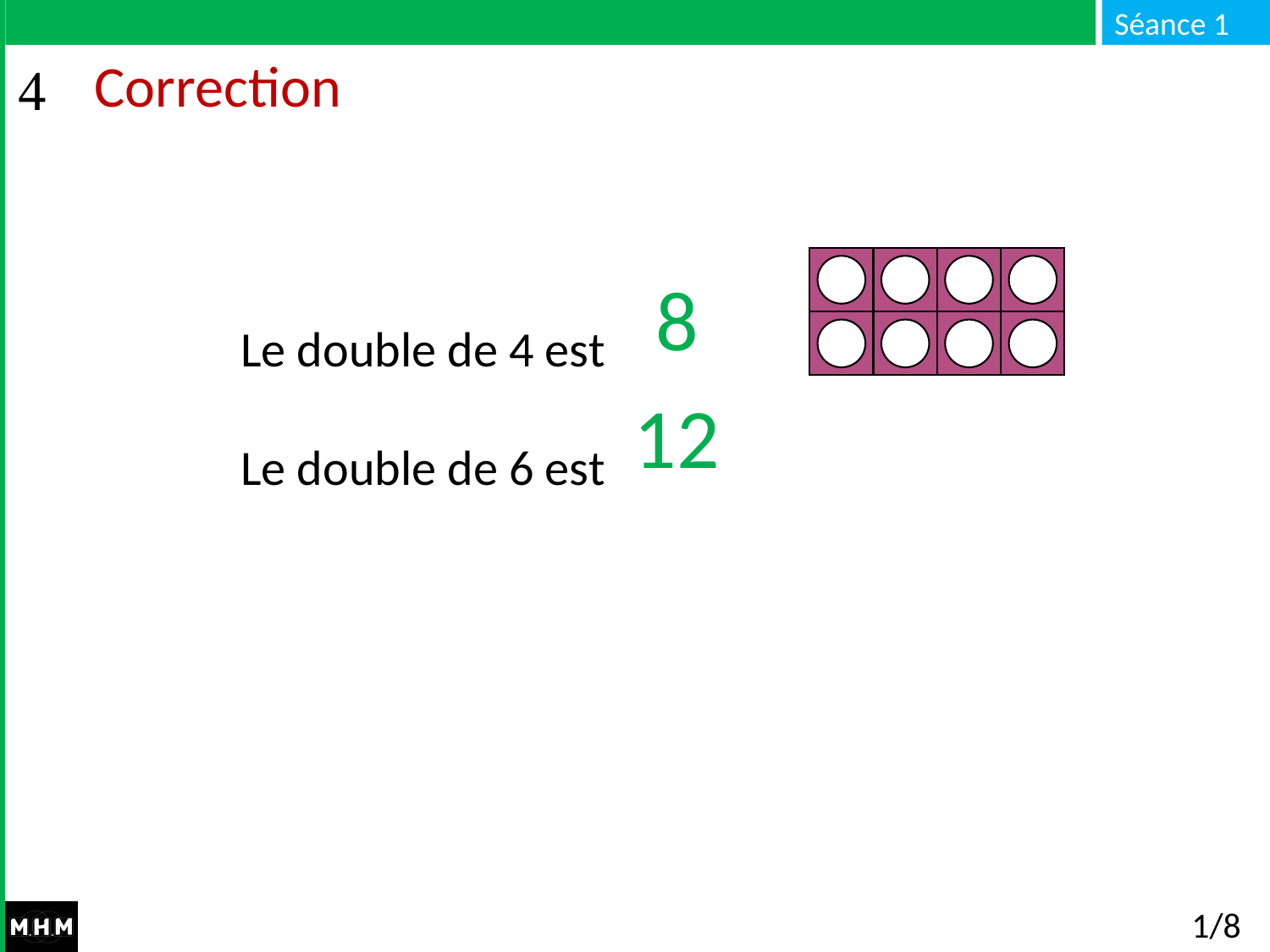

# Correction

Le double de 4 est : …
Le double de 6 est : …

8
12
1/8